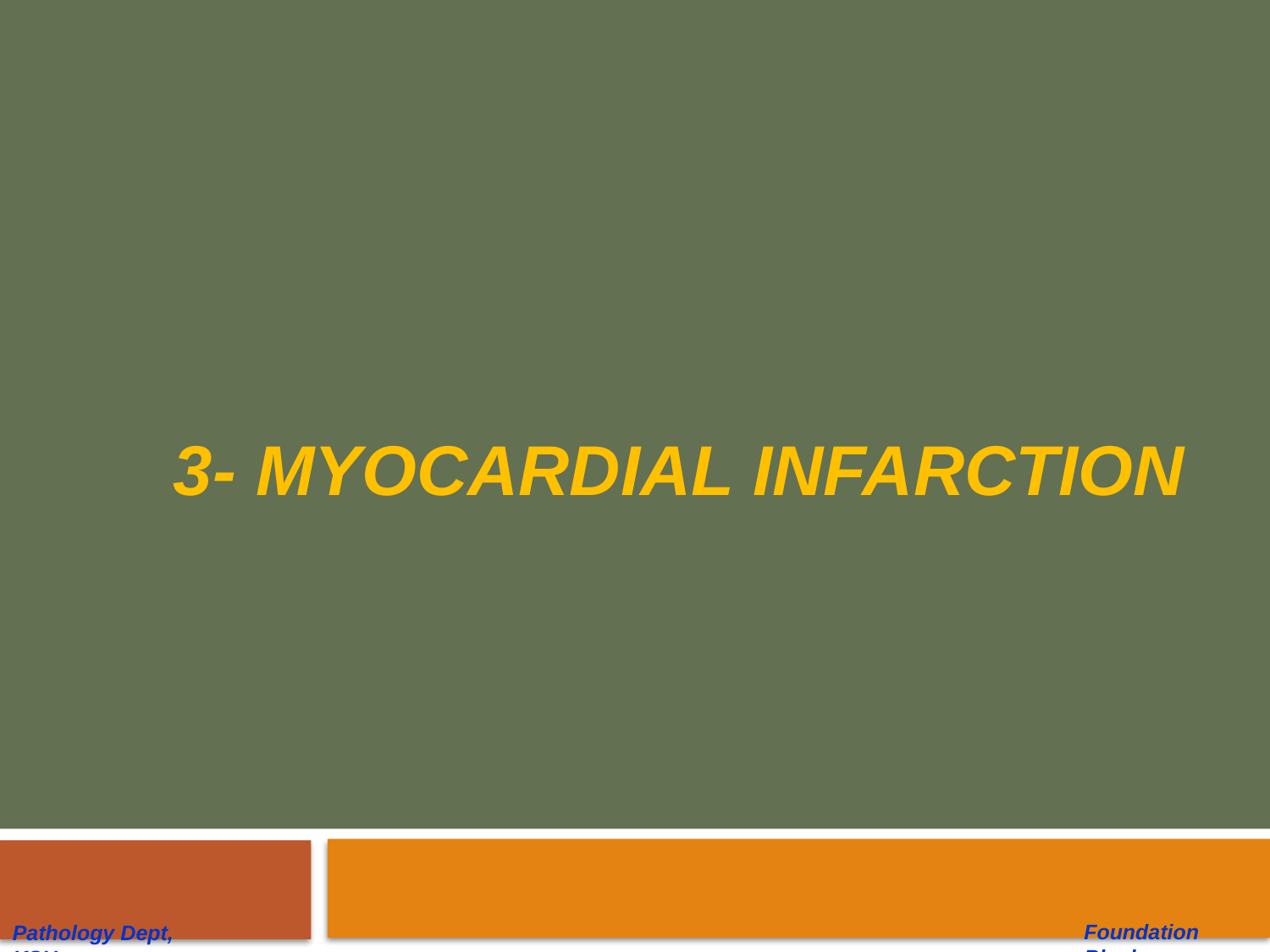

# 3- Myocardial Infarction
Foundation Block
Pathology Dept, KSU